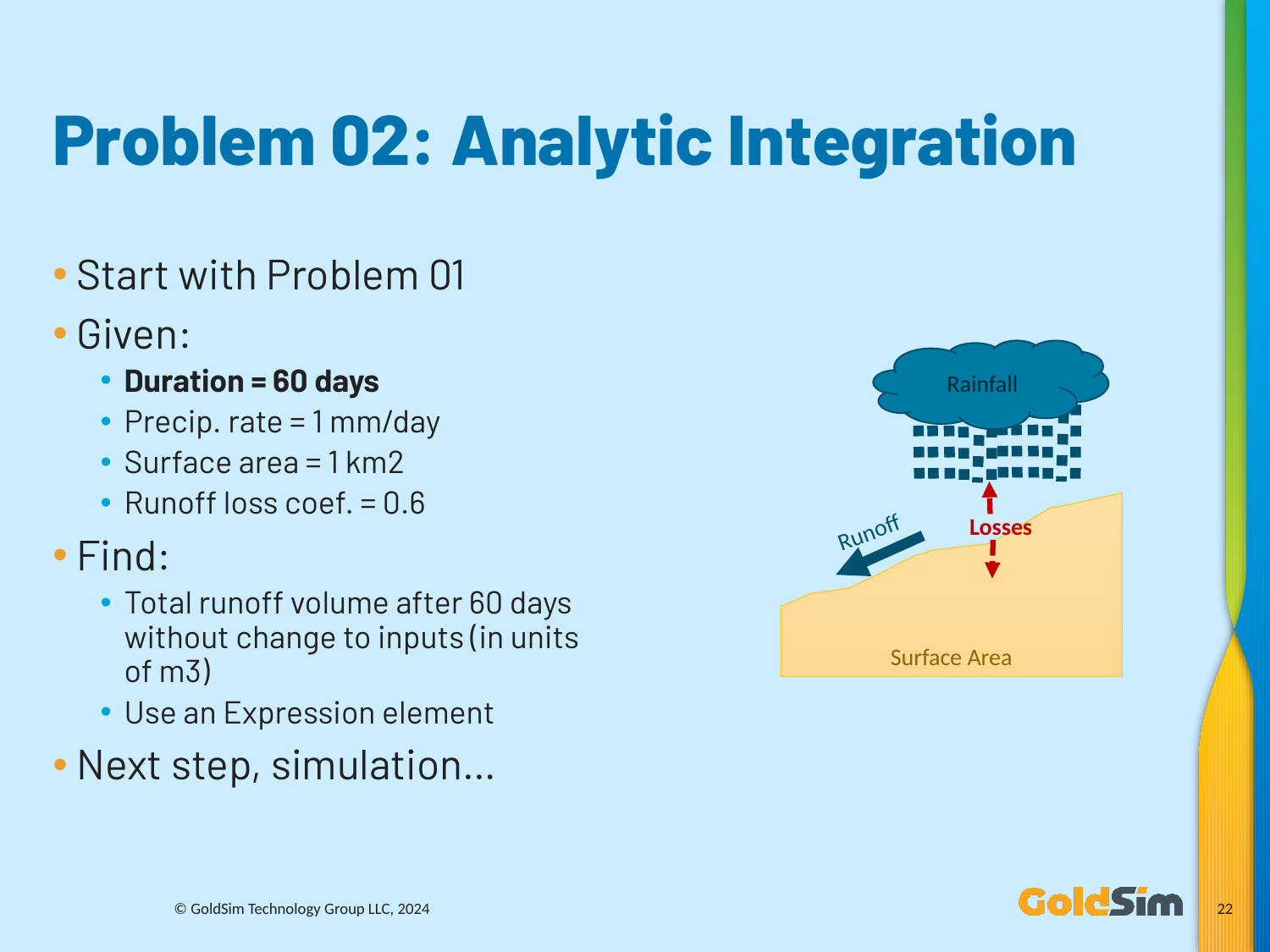

# Problem 02: Analytic Integration
Start with Problem 01
Given:
Duration = 60 days
Precip. rate = 1 mm/day
Surface area = 1 km2
Runoff loss coef. = 0.6
Find:
Total runoff volume after 60 days without change to inputs (in units of m3)
Use an Expression element
Next step, simulation…

Rainfall
Surface Area
Runoff
Losses
© GoldSim Technology Group LLC, 2024
22